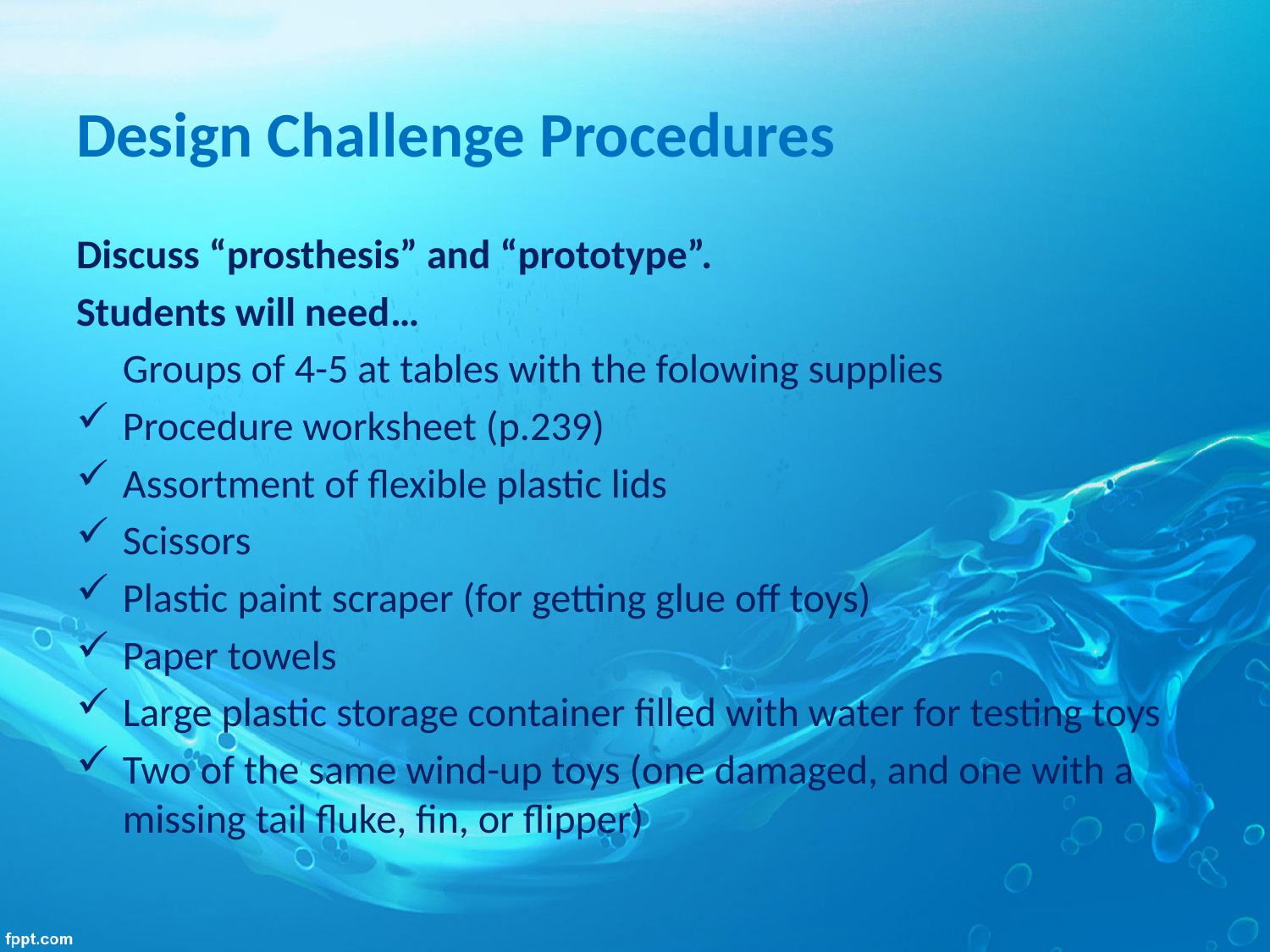

# Design Challenge Procedures
Discuss “prosthesis” and “prototype”.
Students will need…
     Groups of 4-5 at tables with the folowing supplies
Procedure worksheet (p.239)
Assortment of flexible plastic lids
Scissors
Plastic paint scraper (for getting glue off toys)
Paper towels
Large plastic storage container filled with water for testing toys
Two of the same wind-up toys (one damaged, and one with a missing tail fluke, fin, or flipper)